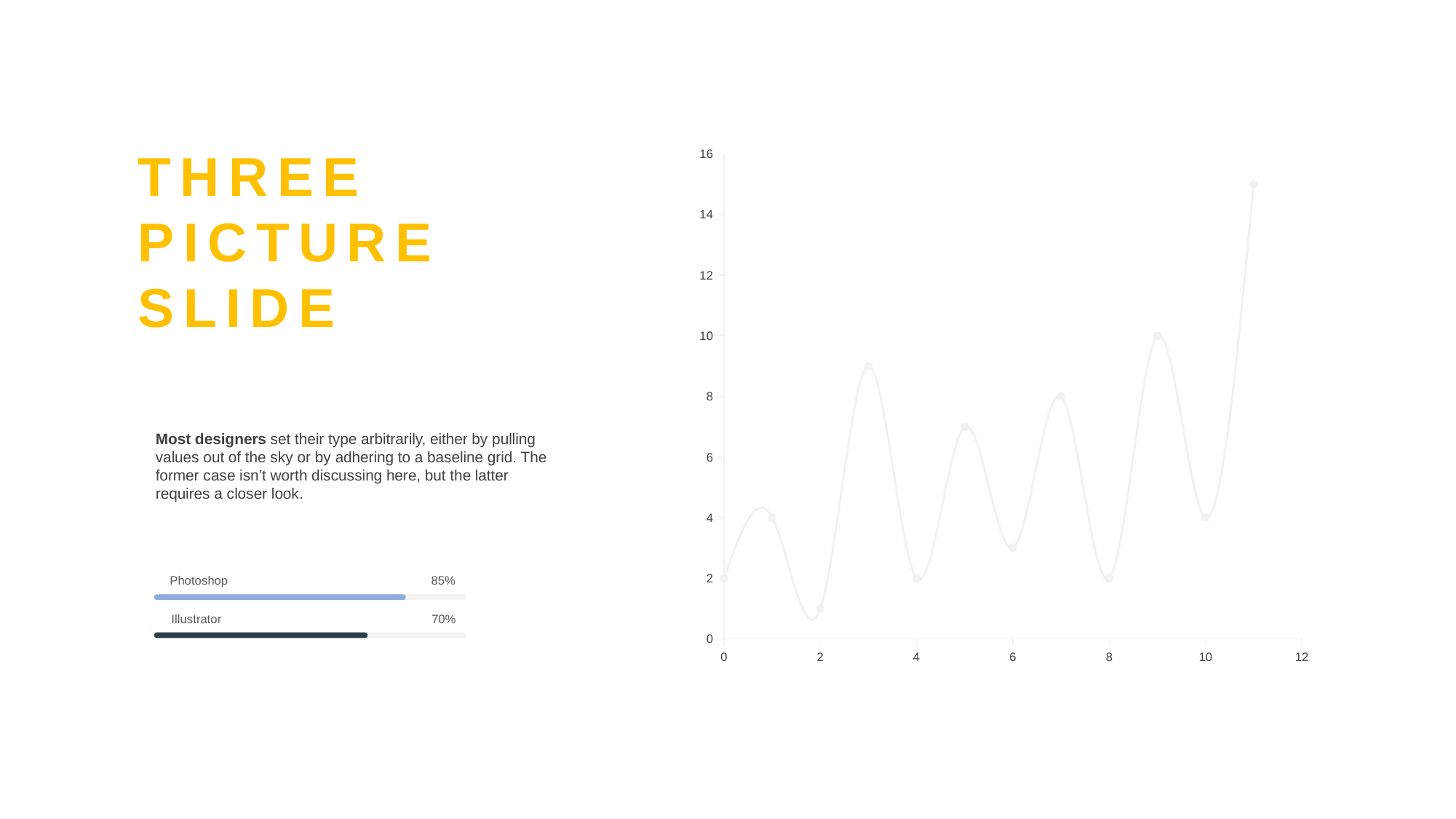

THREE
PICTURE
SLIDE

### Chart

| Category |  |
|---|---|
Most designers set their type arbitrarily, either by pulling values out of the sky or by adhering to a baseline grid. The former case isn’t worth discussing here, but the latter requires a closer look.
Photoshop
85%

Illustrator
70%